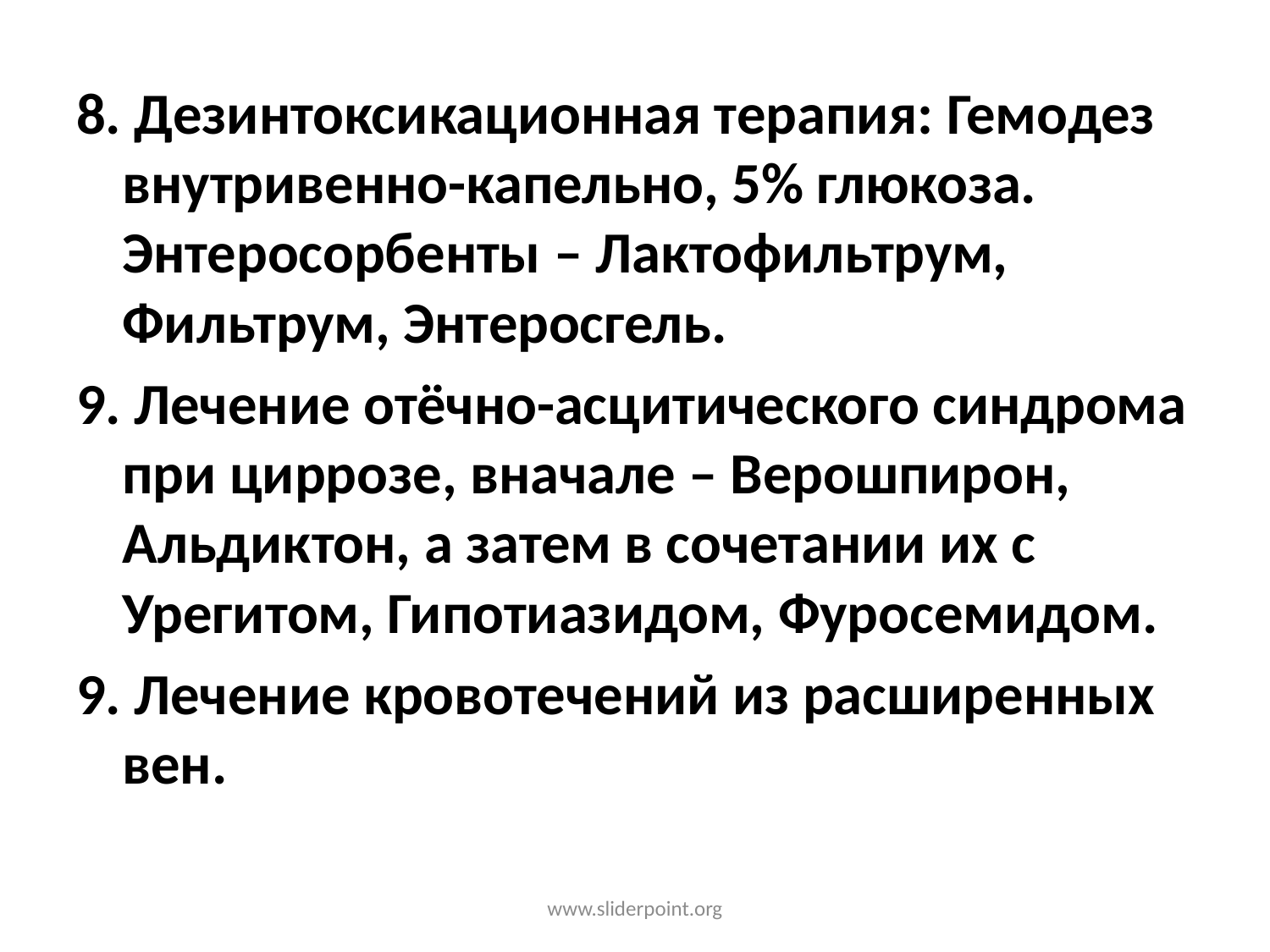

8. Дезинтоксикационная терапия: Гемодез внутривенно-капельно, 5% глюкоза. Энтеросорбенты – Лактофильтрум, Фильтрум, Энтеросгель.
9. Лечение отёчно-асцитического синдрома при циррозе, вначале – Верошпирон, Альдиктон, а затем в сочетании их с Урегитом, Гипотиазидом, Фуросемидом.
9. Лечение кровотечений из расширенных вен.

www.sliderpoint.org